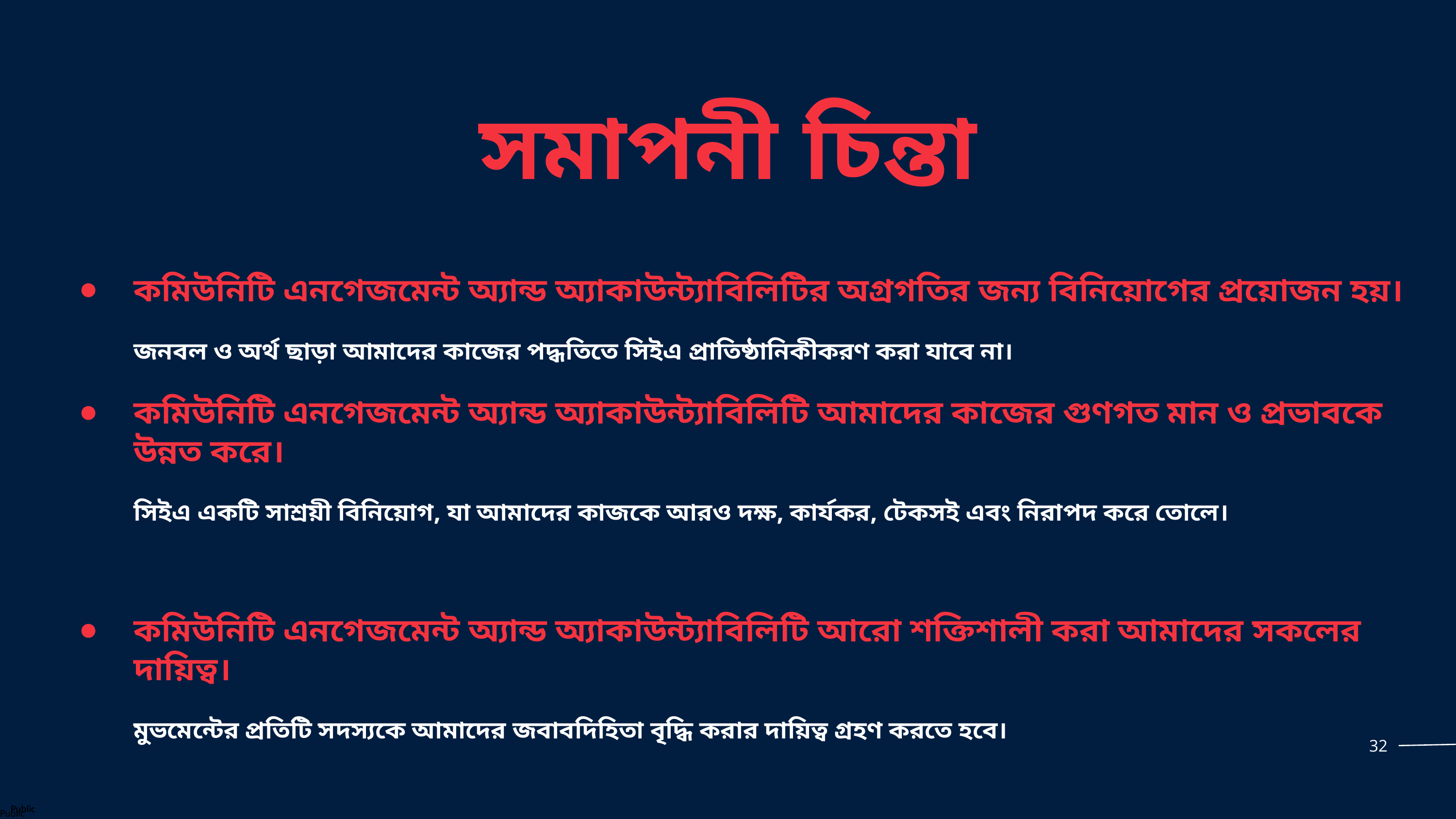

সমাপনী চিন্তা
কমিউনিটি এনগেজমেন্ট অ্যান্ড অ্যাকাউন্ট্যাবিলিটির অগ্রগতির জন্য বিনিয়োগের প্রয়োজন হয়।
জনবল ও অর্থ ছাড়া আমাদের কাজের পদ্ধতিতে সিইএ প্রাতিষ্ঠানিকীকরণ করা যাবে না।
কমিউনিটি এনগেজমেন্ট অ্যান্ড অ্যাকাউন্ট্যাবিলিটি আমাদের কাজের গুণগত মান ও প্রভাবকে উন্নত করে।
সিইএ একটি সাশ্রয়ী বিনিয়োগ, যা আমাদের কাজকে আরও দক্ষ, কার্যকর, টেকসই এবং নিরাপদ করে তোলে।

কমিউনিটি এনগেজমেন্ট অ্যান্ড অ্যাকাউন্ট্যাবিলিটি আরো শক্তিশালী করা আমাদের সকলের দায়িত্ব।
মুভমেন্টের প্রতিটি সদস্যকে আমাদের জবাবদিহিতা বৃদ্ধি করার দায়িত্ব গ্রহণ করতে হবে।